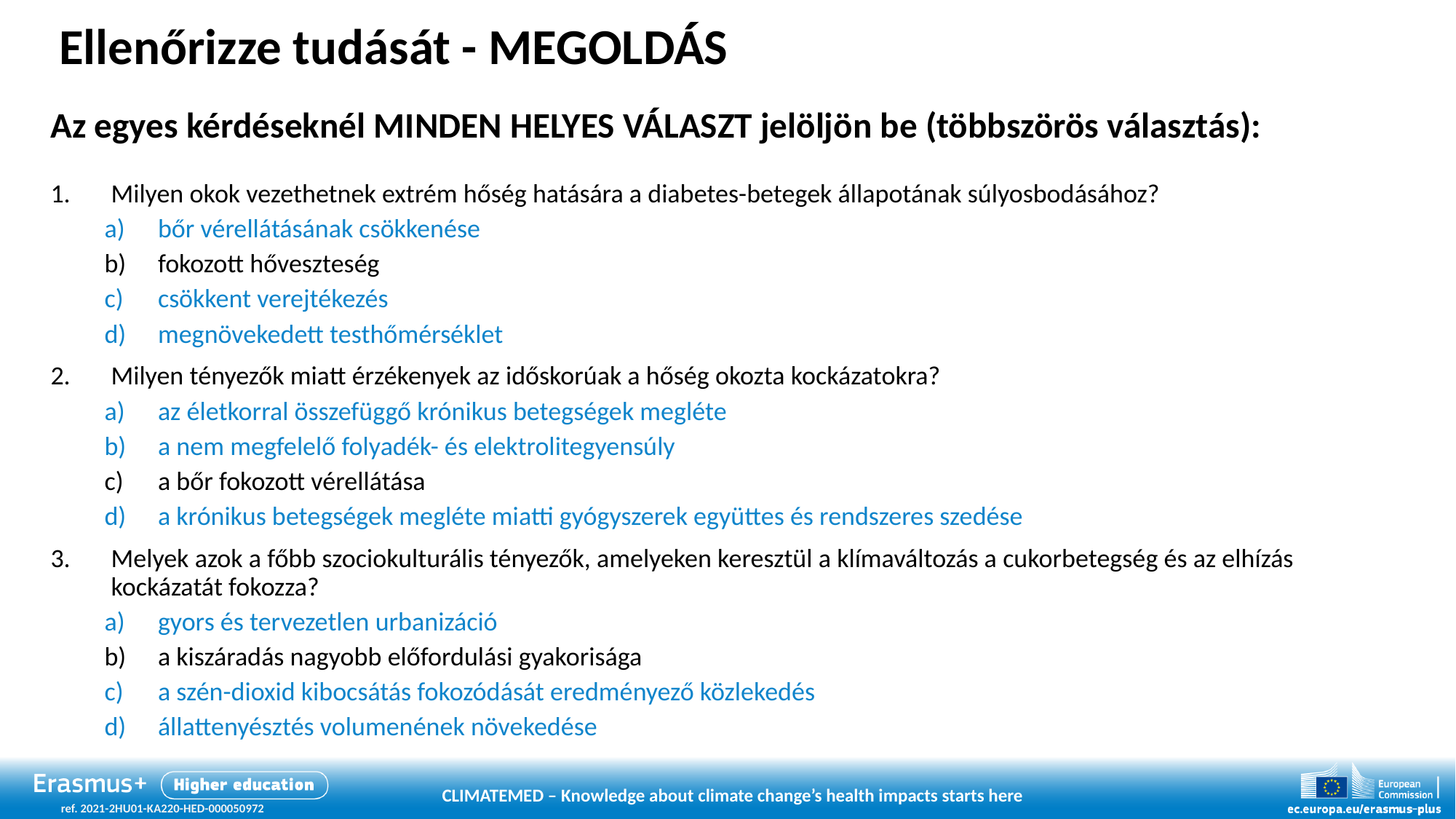

# Ellenőrizze tudását - MEGOLDÁS
Az egyes kérdéseknél MINDEN HELYES VÁLASZT jelöljön be (többszörös választás):
Milyen okok vezethetnek extrém hőség hatására a diabetes-betegek állapotának súlyosbodásához?
bőr vérellátásának csökkenése
fokozott hőveszteség
csökkent verejtékezés
megnövekedett testhőmérséklet
Milyen tényezők miatt érzékenyek az időskorúak a hőség okozta kockázatokra?
az életkorral összefüggő krónikus betegségek megléte
a nem megfelelő folyadék- és elektrolitegyensúly
a bőr fokozott vérellátása
a krónikus betegségek megléte miatti gyógyszerek együttes és rendszeres szedése
Melyek azok a főbb szociokulturális tényezők, amelyeken keresztül a klímaváltozás a cukorbetegség és az elhízás kockázatát fokozza?
gyors és tervezetlen urbanizáció
a kiszáradás nagyobb előfordulási gyakorisága
a szén-dioxid kibocsátás fokozódását eredményező közlekedés
állattenyésztés volumenének növekedése